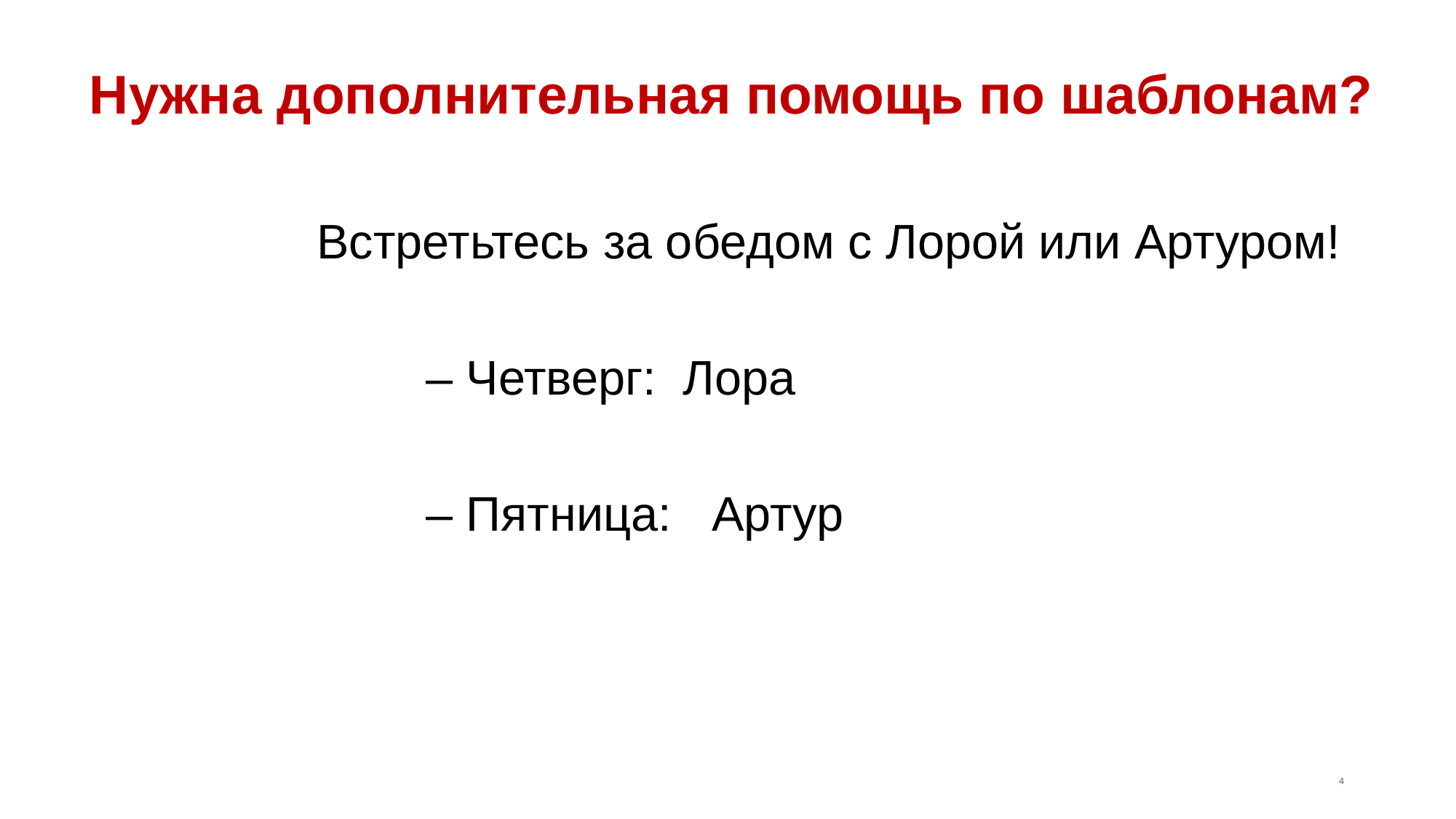

# Нужна дополнительная помощь по шаблонам?
Встретьтесь за обедом с Лорой или Артуром!

	– Четверг:  Лора

	– Пятница:   Артур

4